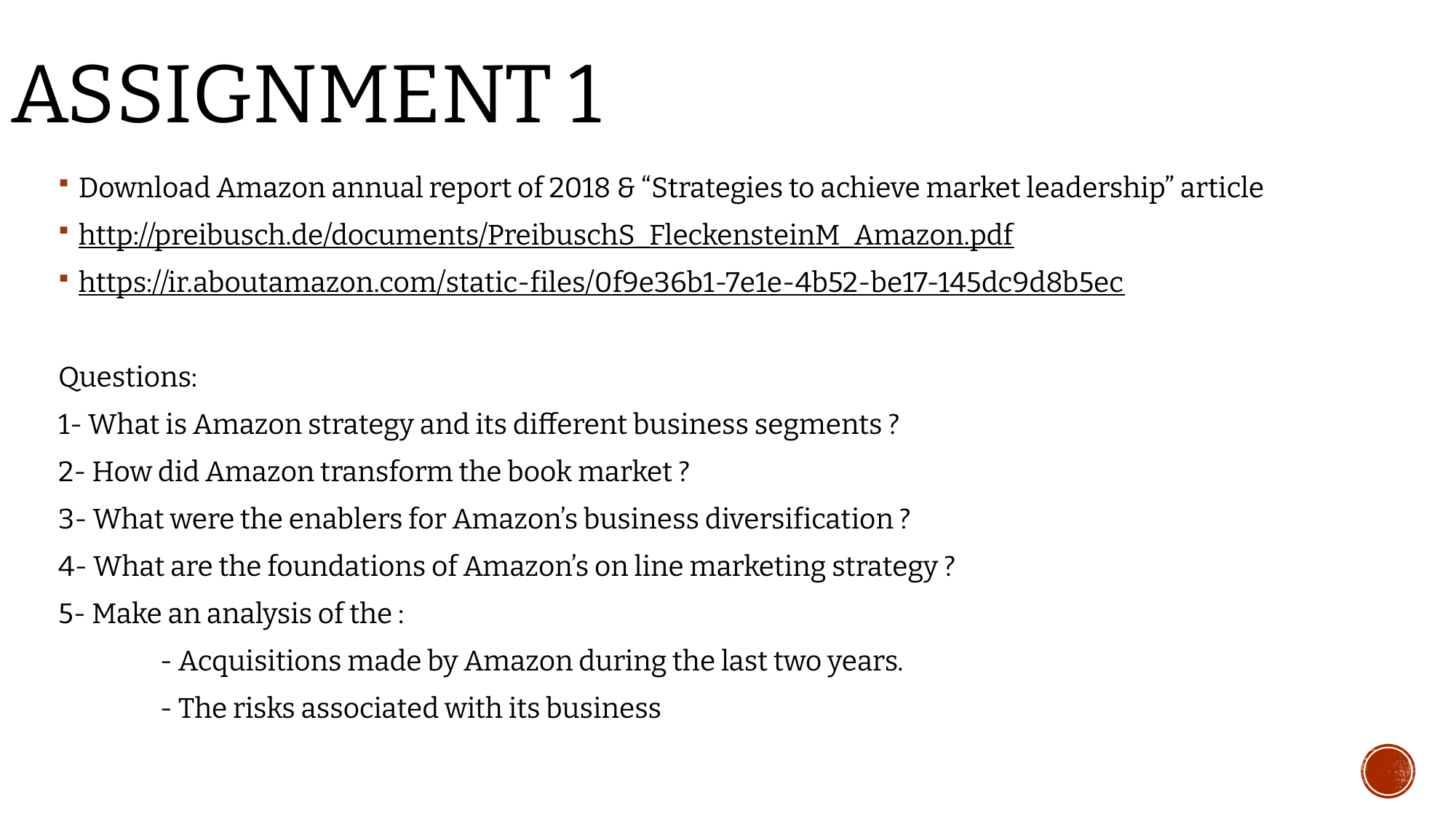

# Assignment 1
Download Amazon annual report of 2018 & “Strategies to achieve market leadership” article
http://preibusch.de/documents/PreibuschS_FleckensteinM_Amazon.pdf
https://ir.aboutamazon.com/static-files/0f9e36b1-7e1e-4b52-be17-145dc9d8b5ec

Questions:
1- What is Amazon strategy and its different business segments ?
2- How did Amazon transform the book market ?
3- What were the enablers for Amazon’s business diversification ?
4- What are the foundations of Amazon’s on line marketing strategy ?
5- Make an analysis of the :
	- Acquisitions made by Amazon during the last two years.
	- The risks associated with its business